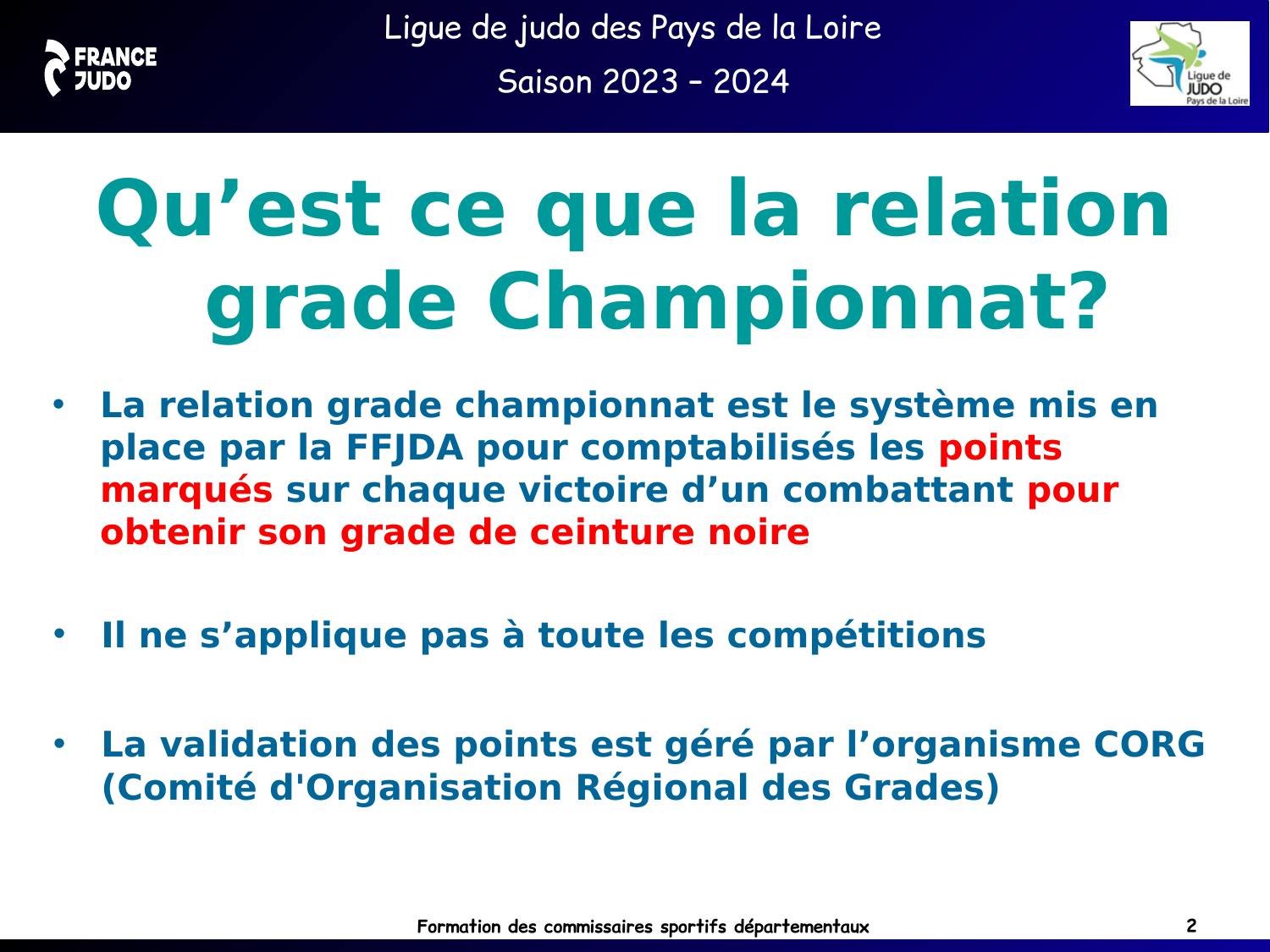

Qu’est ce que la relation grade Championnat?
La relation grade championnat est le système mis en place par la FFJDA pour comptabilisés les points marqués sur chaque victoire d’un combattant pour obtenir son grade de ceinture noire
Il ne s’applique pas à toute les compétitions
La validation des points est géré par l’organisme CORG (Comité d'Organisation Régional des Grades)